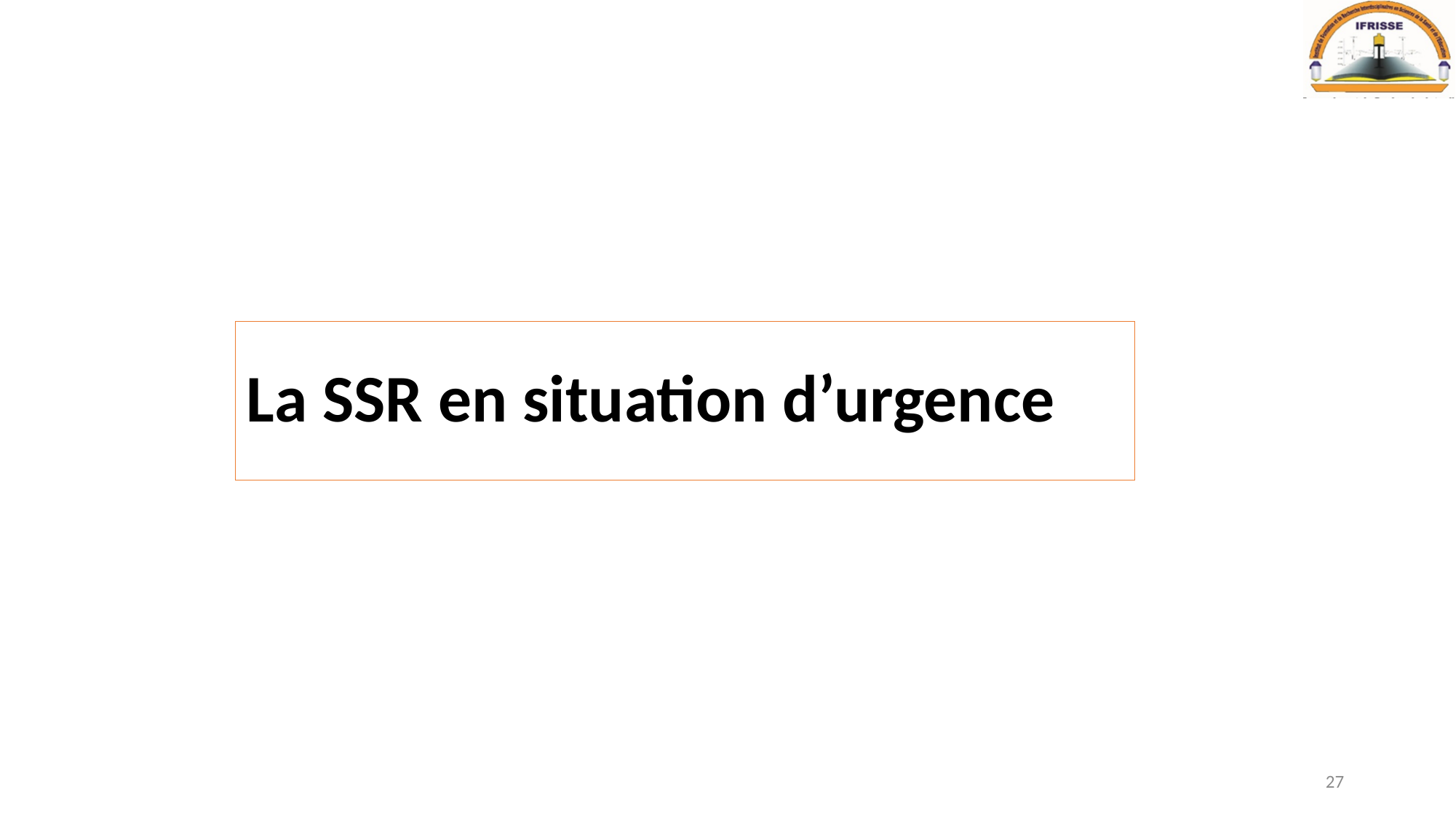

# La SSR en situation d’urgence
27